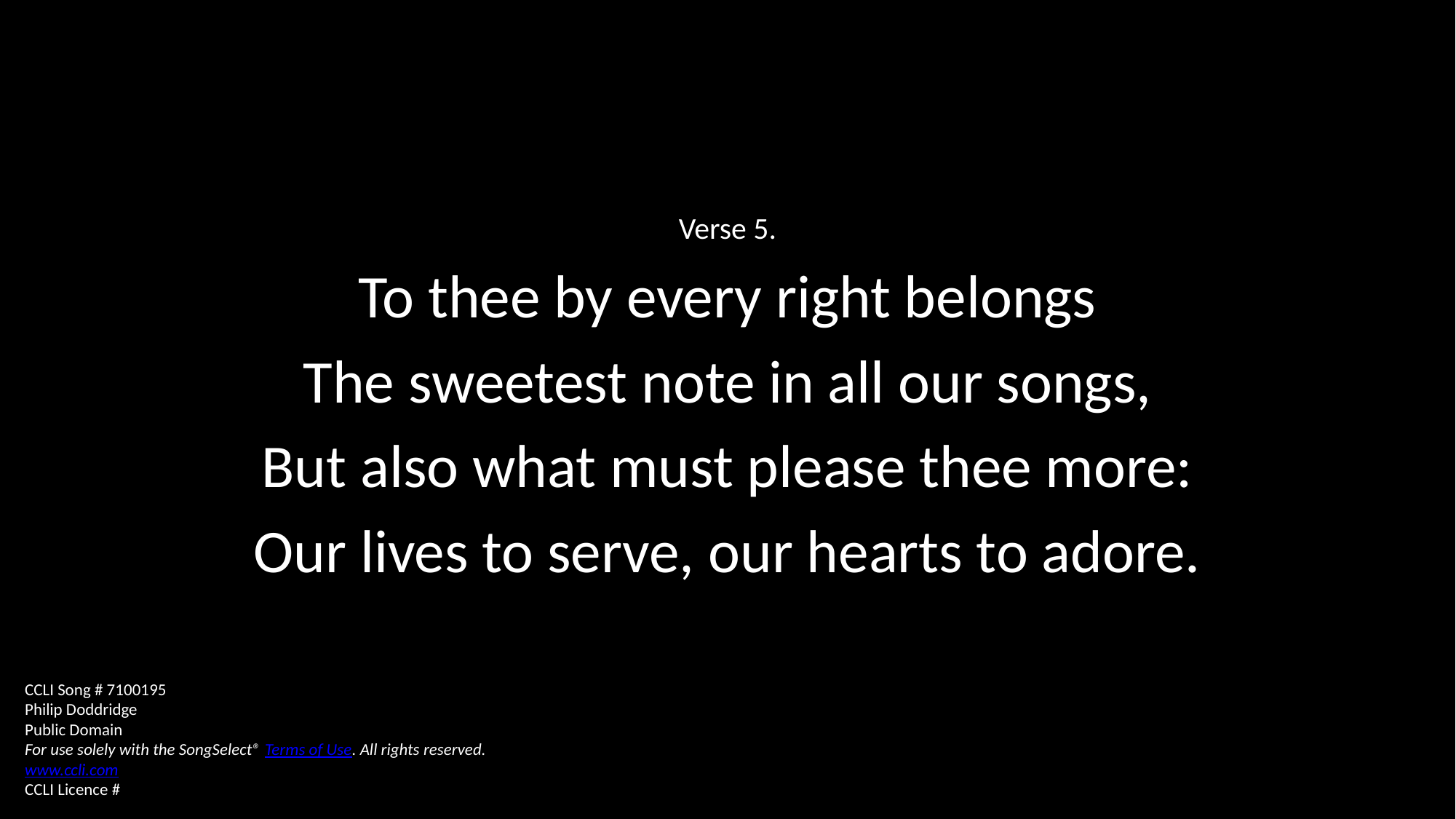

Verse 5.
To thee by every right belongs
The sweetest note in all our songs,
But also what must please thee more:
Our lives to serve, our hearts to adore.
CCLI Song # 7100195
Philip Doddridge
Public Domain
For use solely with the SongSelect® Terms of Use. All rights reserved. www.ccli.com
CCLI Licence #